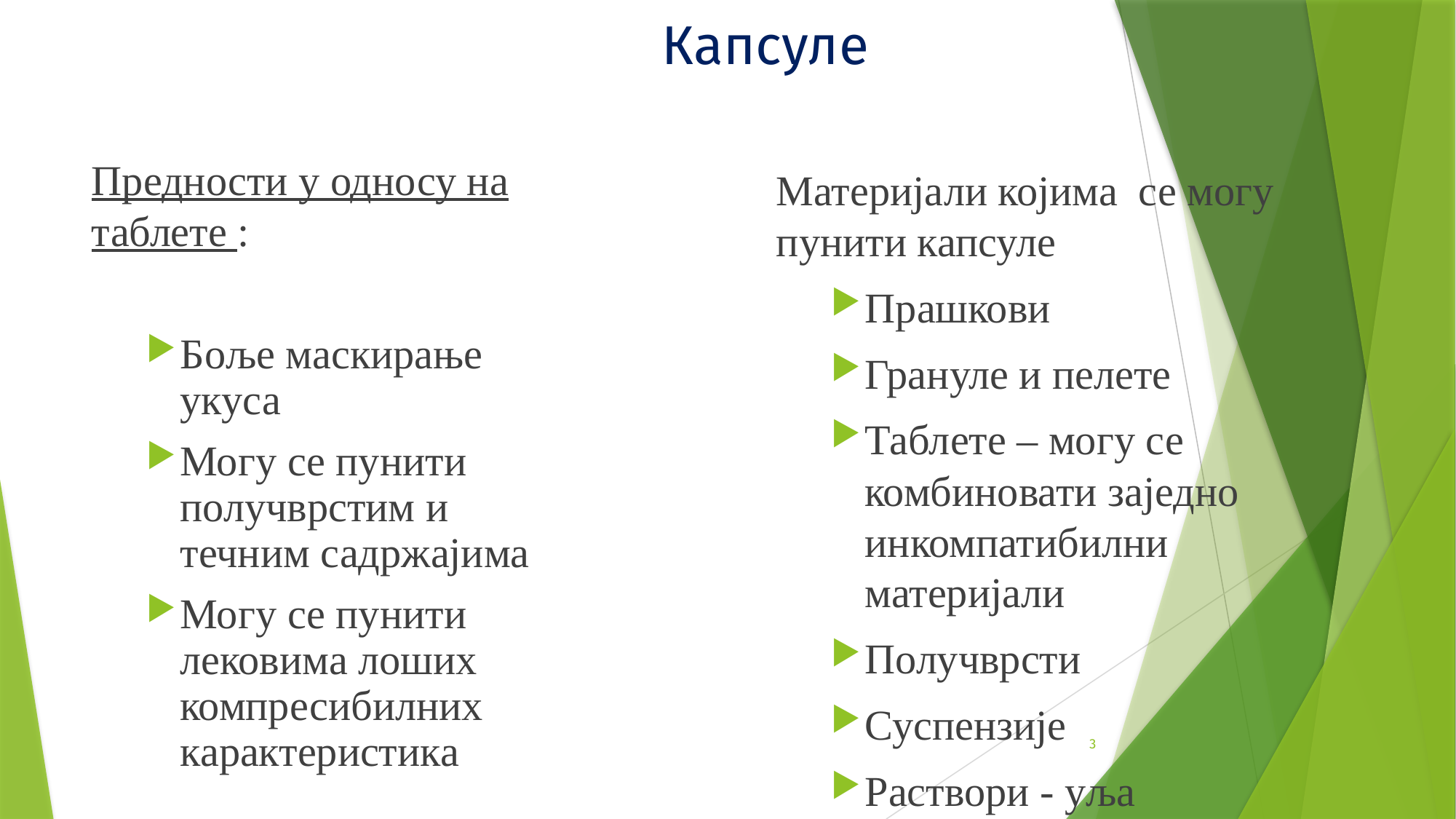

# Капсуле
Материјали којима  се могу пунити капсуле

Предности у односу на таблете :

Прашкови
Грануле и пелете
Таблете – могу се комбиновати заједно  инкомпатибилни материјали
Получврсти
Суспензије
Раствори - уља

Боље маскирање укуса
Могу се пунити получврстим и течним садржајима
Могу се пунити лековима лоших компресибилних карактеристика

3